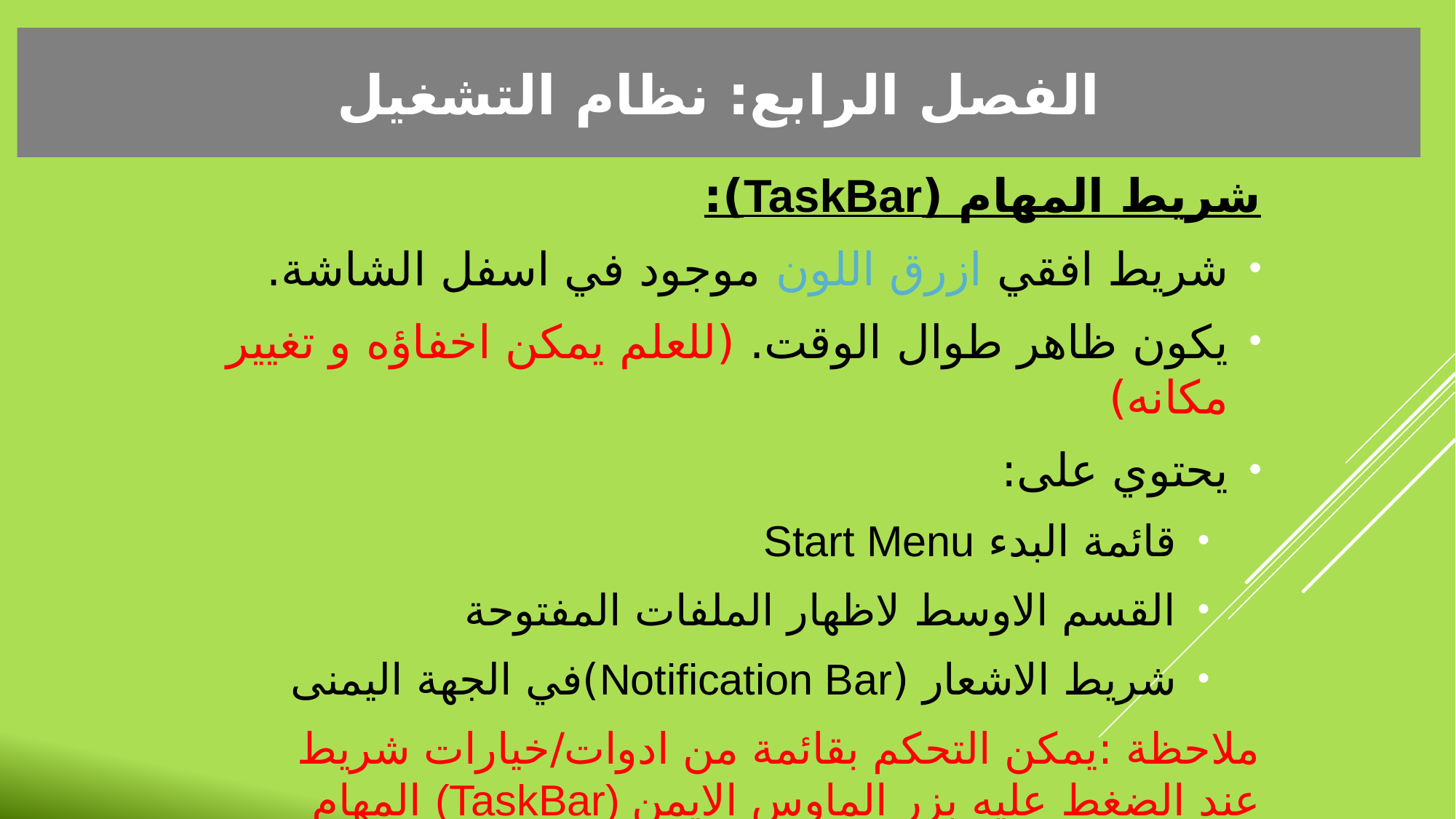

الفصل الرابع: نظام التشغيل
شريط المهام (TaskBar):
شريط افقي ازرق اللون موجود في اسفل الشاشة.
يكون ظاهر طوال الوقت. (للعلم يمكن اخفاؤه و تغيير مكانه)
يحتوي على:
قائمة البدء Start Menu
القسم الاوسط لاظهار الملفات المفتوحة
شريط الاشعار (Notification Bar)في الجهة اليمنى
ملاحظة :يمكن التحكم بقائمة من ادوات/خيارات شريط المهام (TaskBar) عند الضغط عليه بزر الماوس الايمن